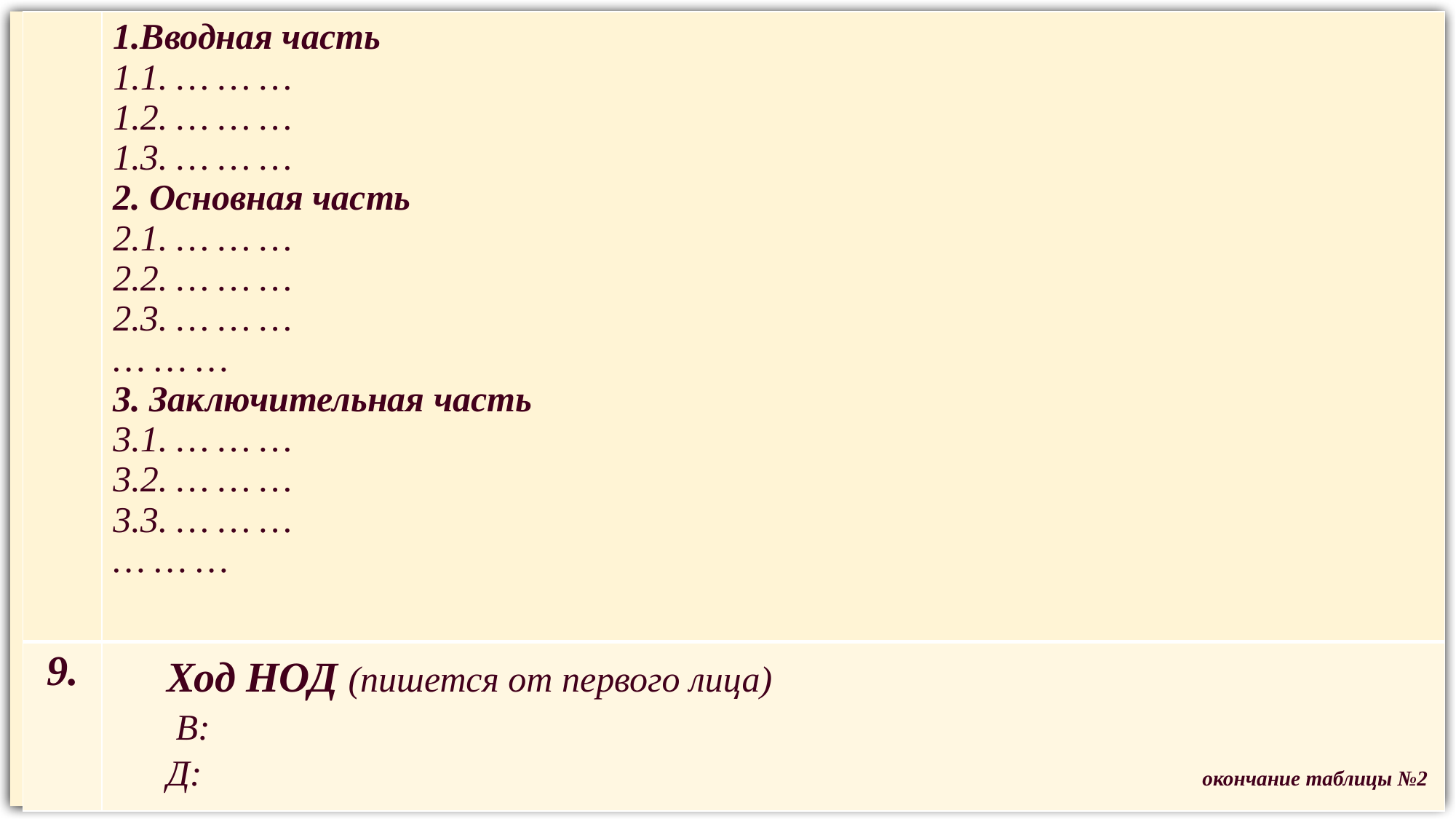

|  | 1.Вводная часть 1.1. … … … 1.2. … … … 1.3. … … … 2. Основная часть 2.1. … … … 2.2. … … … 2.3. … … … … … … 3. Заключительная часть 3.1. … … … 3.2. … … … 3.3. … … … … … … |
| --- | --- |
| 9. | Ход НОД (пишется от первого лица) В: Д: окончание таблицы №2 |